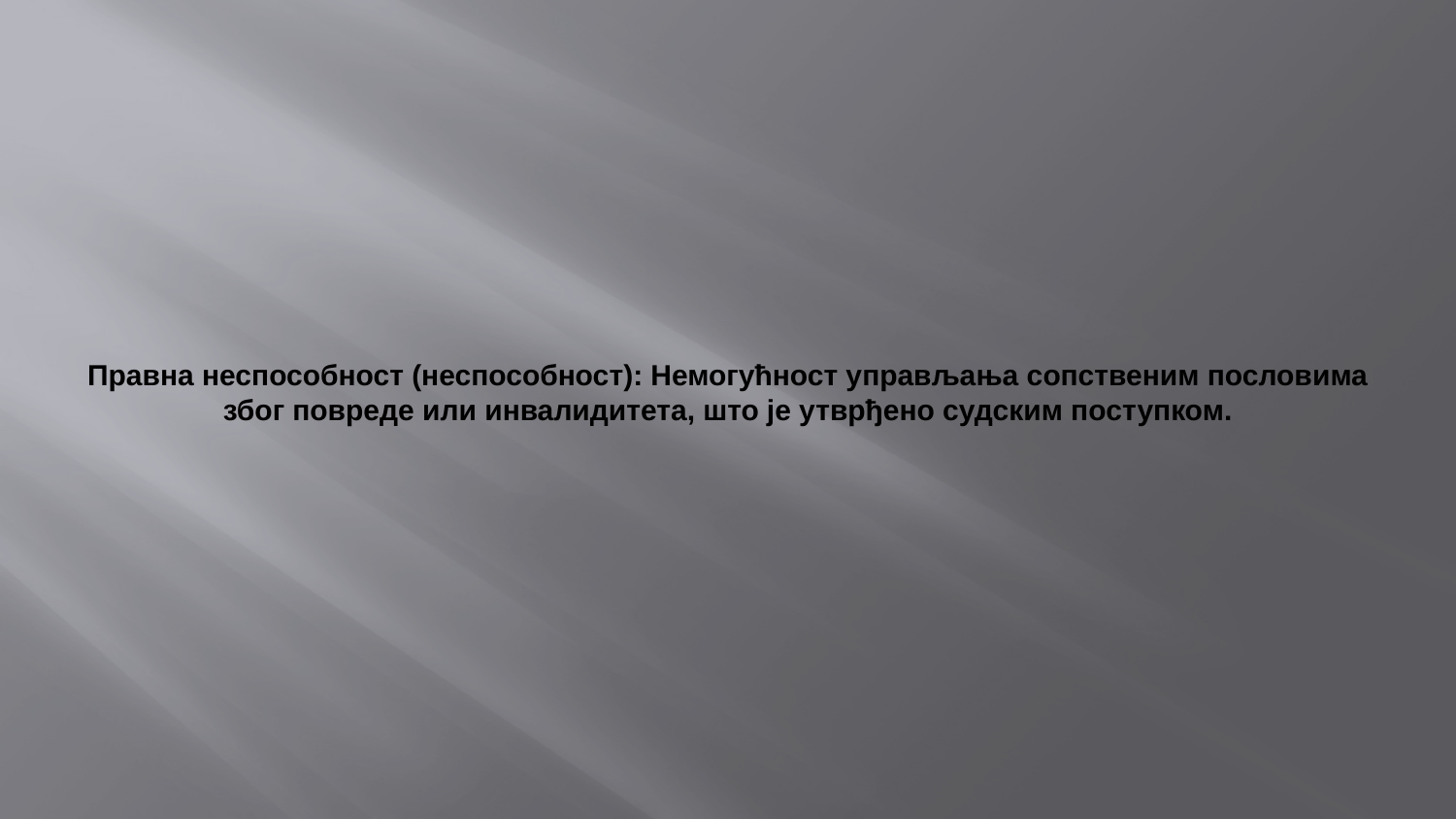

# Правна неспособност (неспособност): Немогућност управљања сопственим пословима због повреде или инвалидитета, што је утврђено судским поступком.